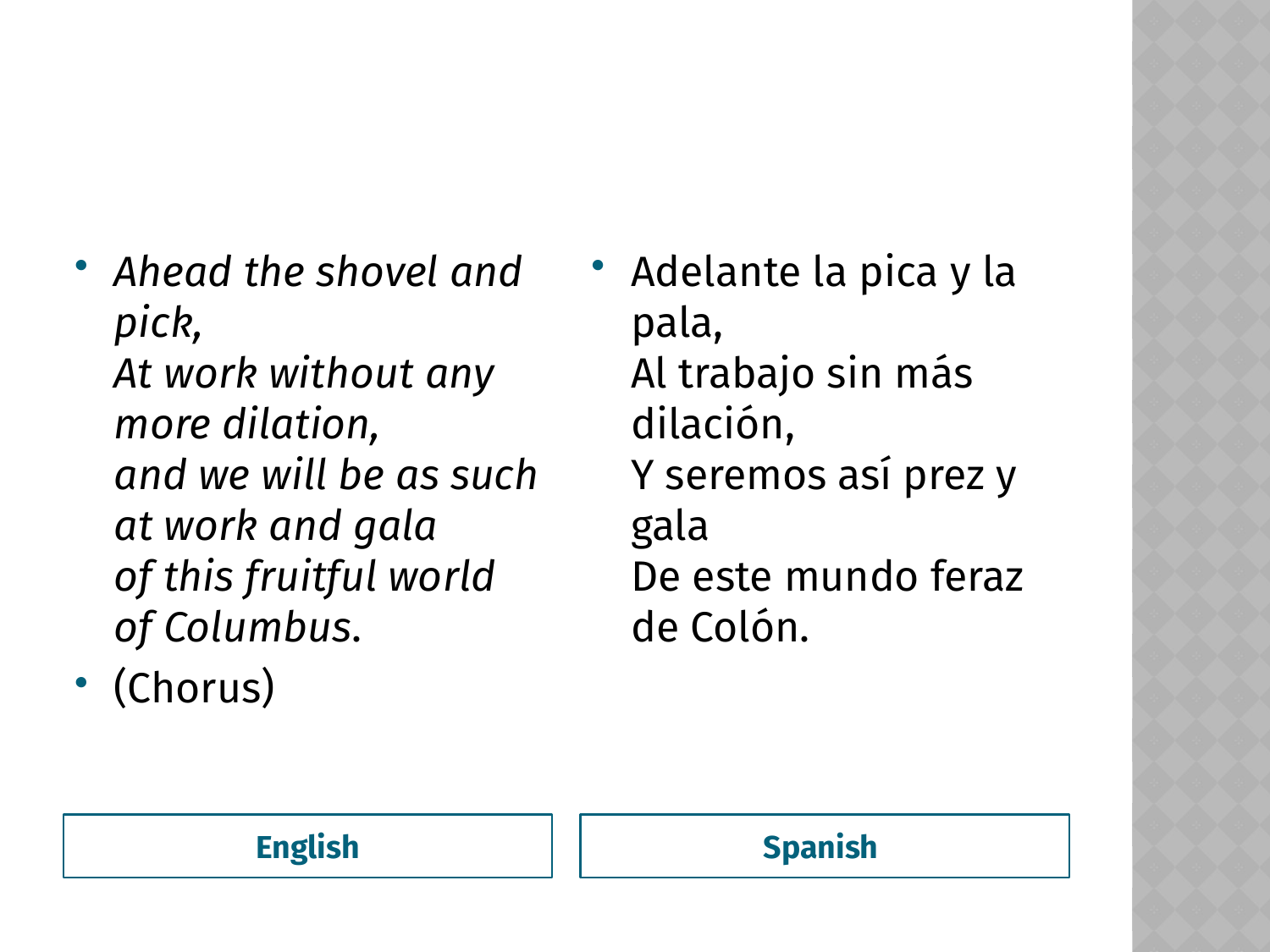

#
Ahead the shovel and pick,
At work without any more dilation,
and we will be as such at work and gala
of this fruitful world of Columbus.
(Chorus)

Adelante la pica y la pala,
Al trabajo sin más dilación,
Y seremos así prez y gala
De este mundo feraz de Colón.

English
Spanish